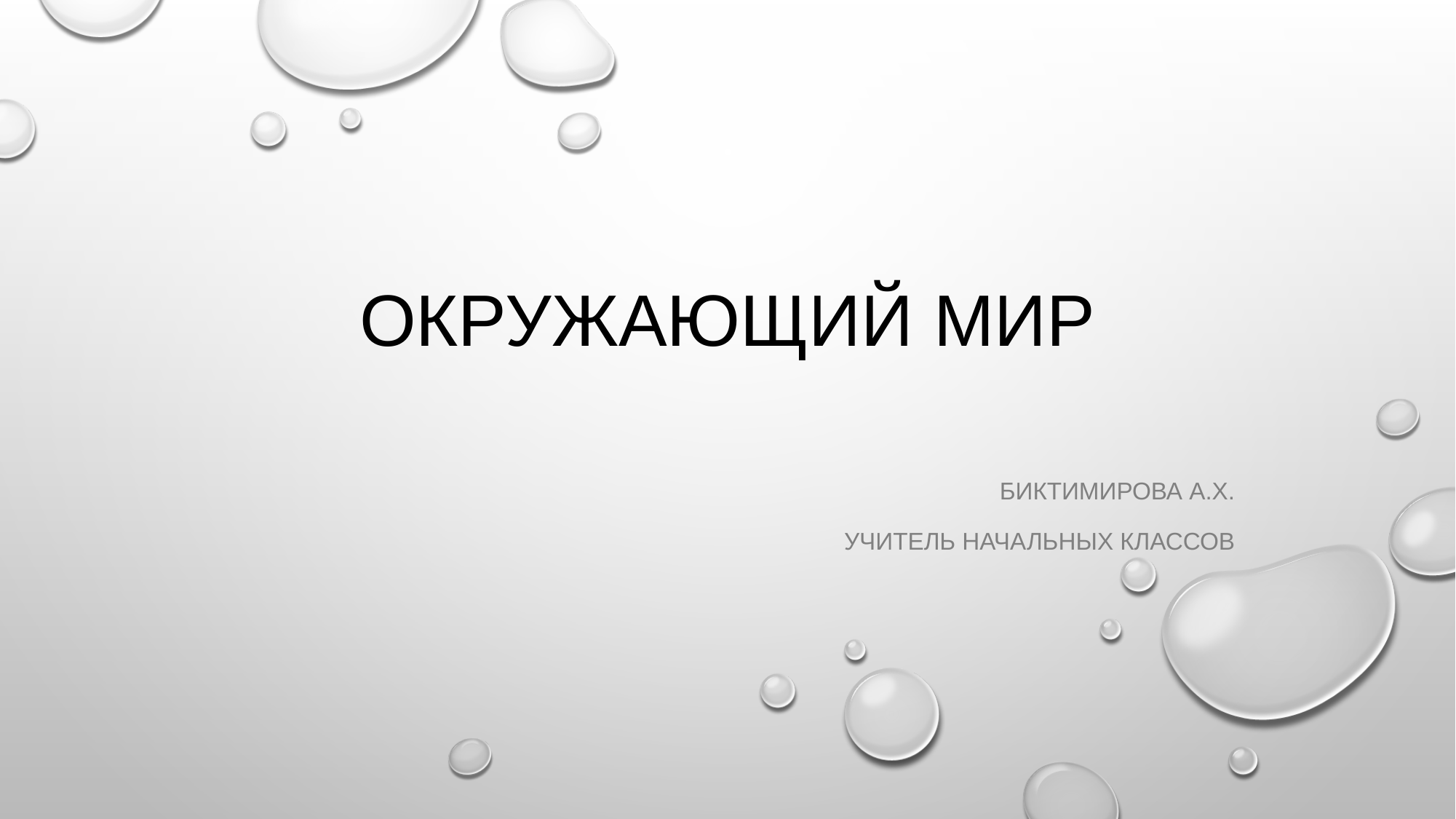

# Окружающий мир
Биктимирова А.Х.
Учитель начальных классов